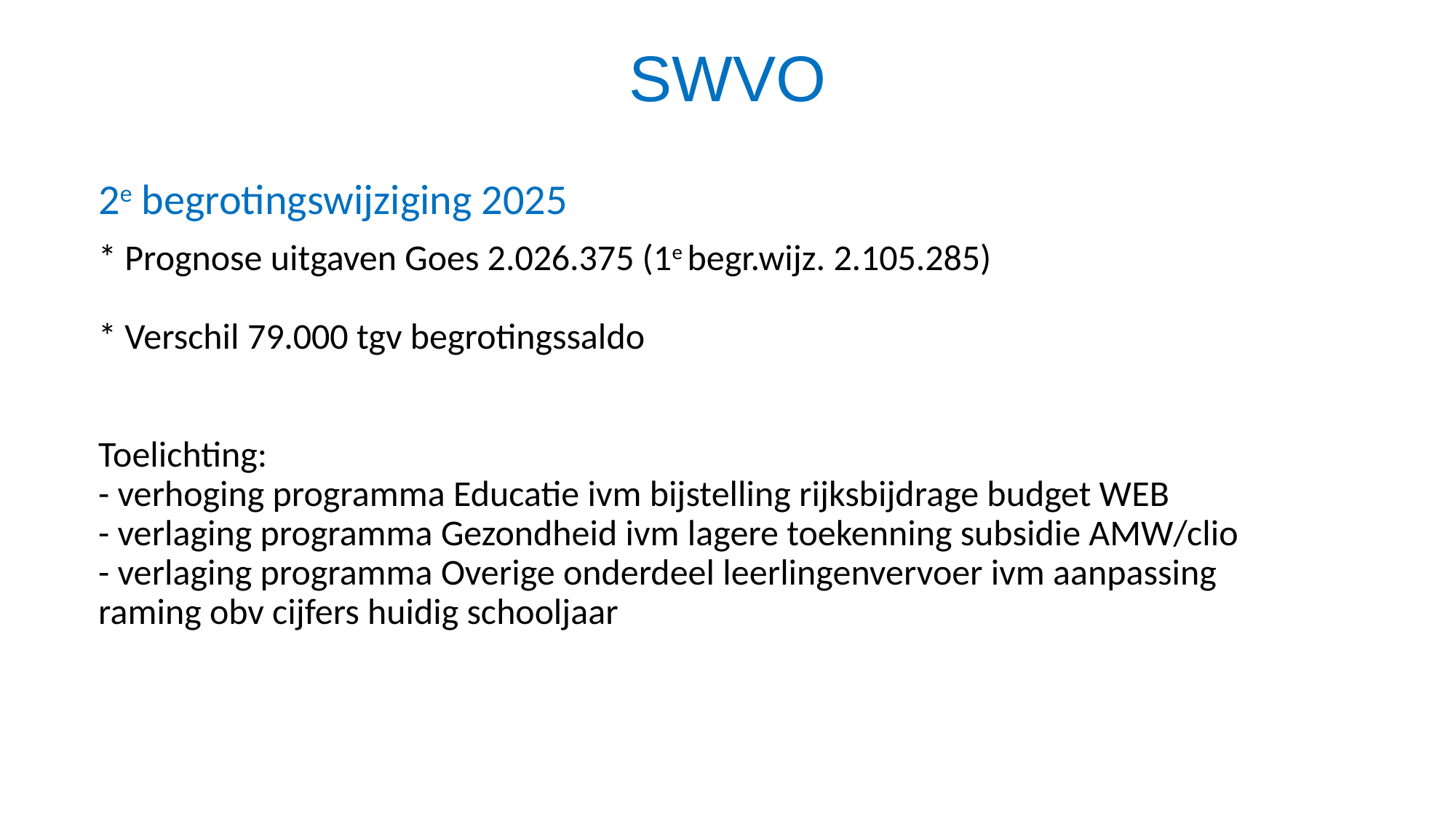

# SWVO
2e begrotingswijziging 2025
* Prognose uitgaven Goes 2.026.375 (1e begr.wijz. 2.105.285)
* Verschil 79.000 tgv begrotingssaldo
Toelichting:
- verhoging programma Educatie ivm bijstelling rijksbijdrage budget WEB
- verlaging programma Gezondheid ivm lagere toekenning subsidie AMW/clio
- verlaging programma Overige onderdeel leerlingenvervoer ivm aanpassing raming obv cijfers huidig schooljaar